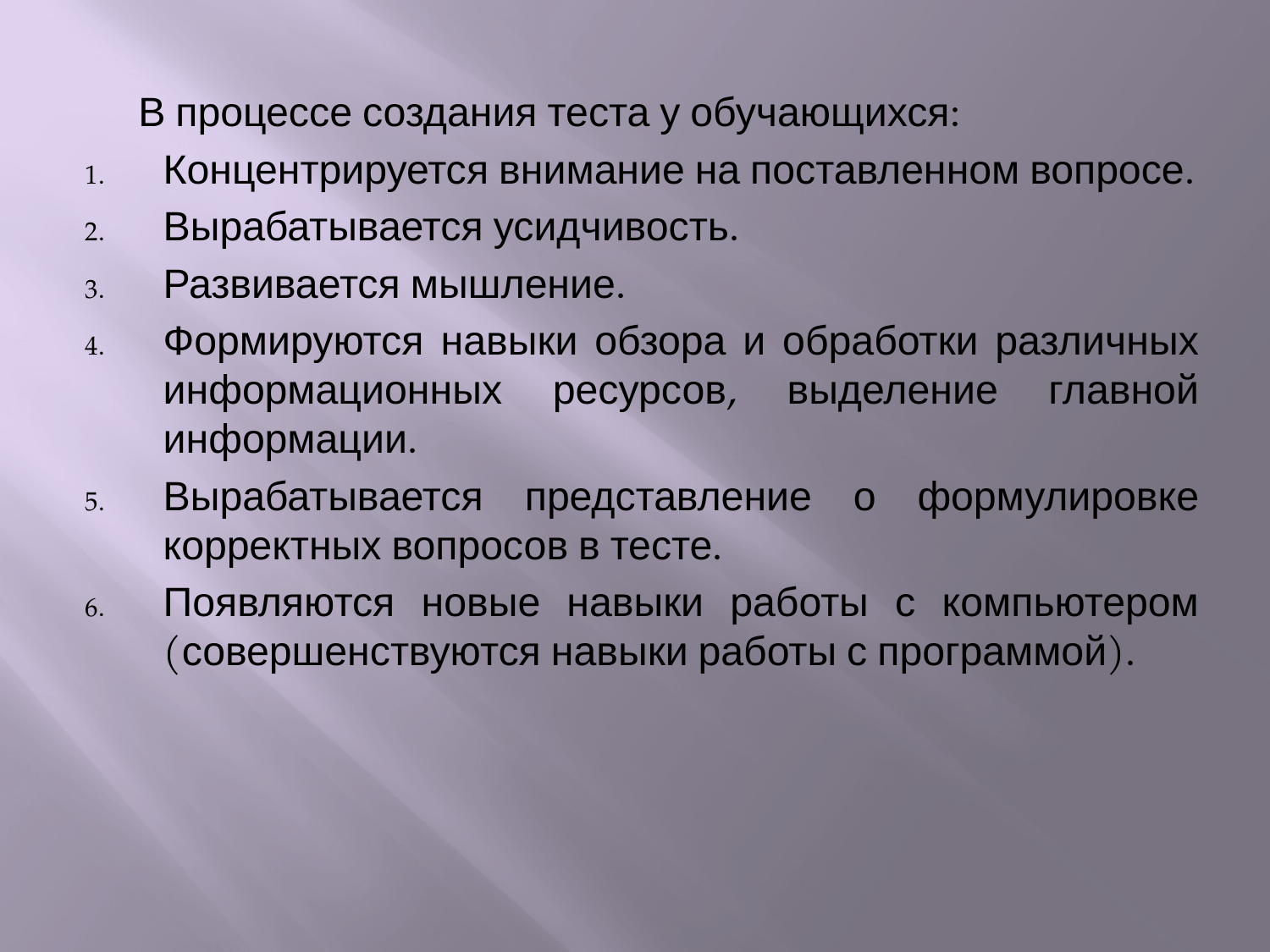

В процессе создания теста у обучающихся:
Концентрируется внимание на поставленном вопросе.
Вырабатывается усидчивость.
Развивается мышление.
Формируются навыки обзора и обработки различных информационных ресурсов, выделение главной информации.
Вырабатывается представление о формулировке корректных вопросов в тесте.
Появляются новые навыки работы с компьютером (совершенствуются навыки работы с программой).